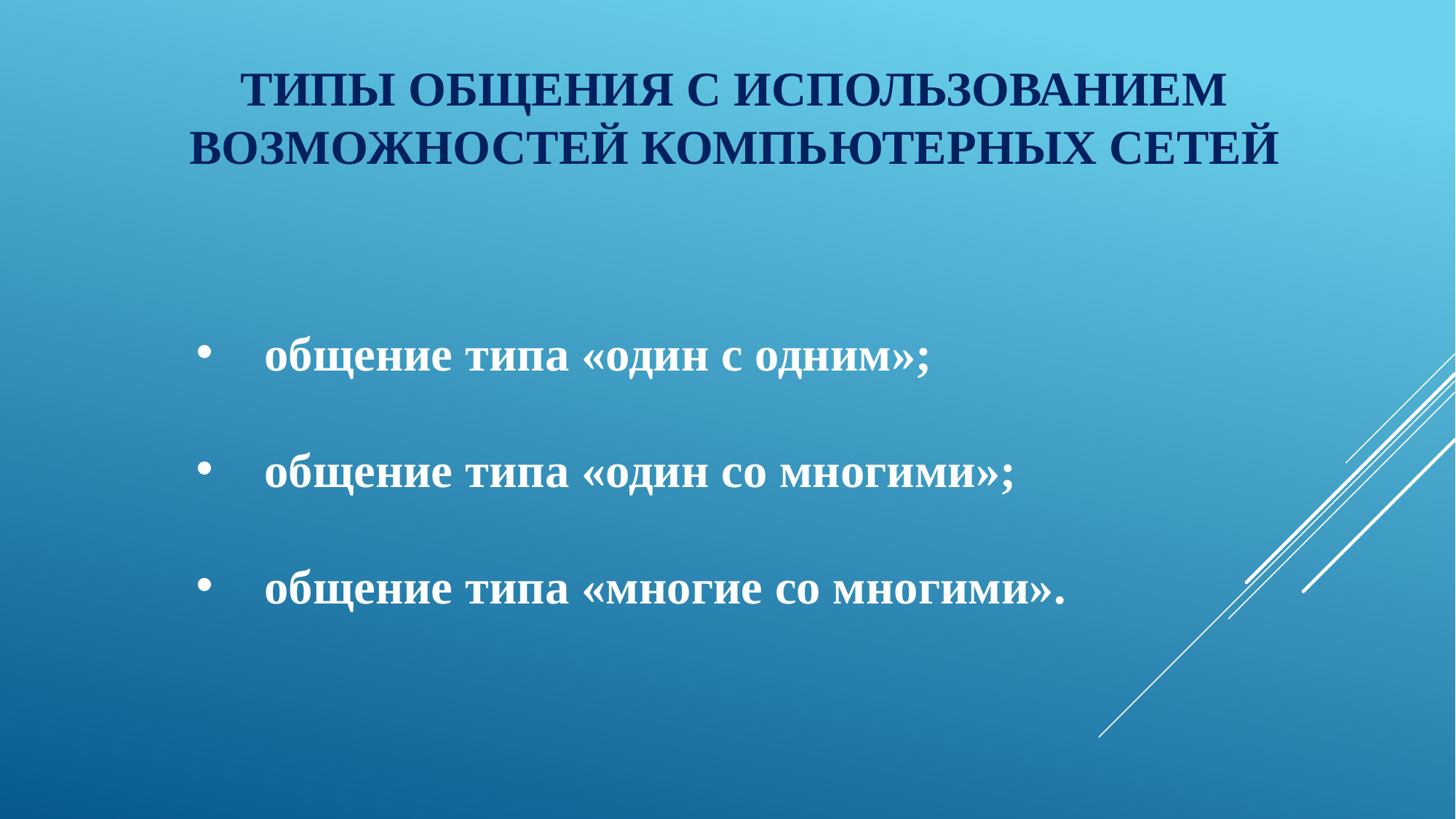

# типы общения с использованием возможностей компьютерных сетей
общение типа «один с одним»;

общение типа «один со многими»;

общение типа «многие со многими».